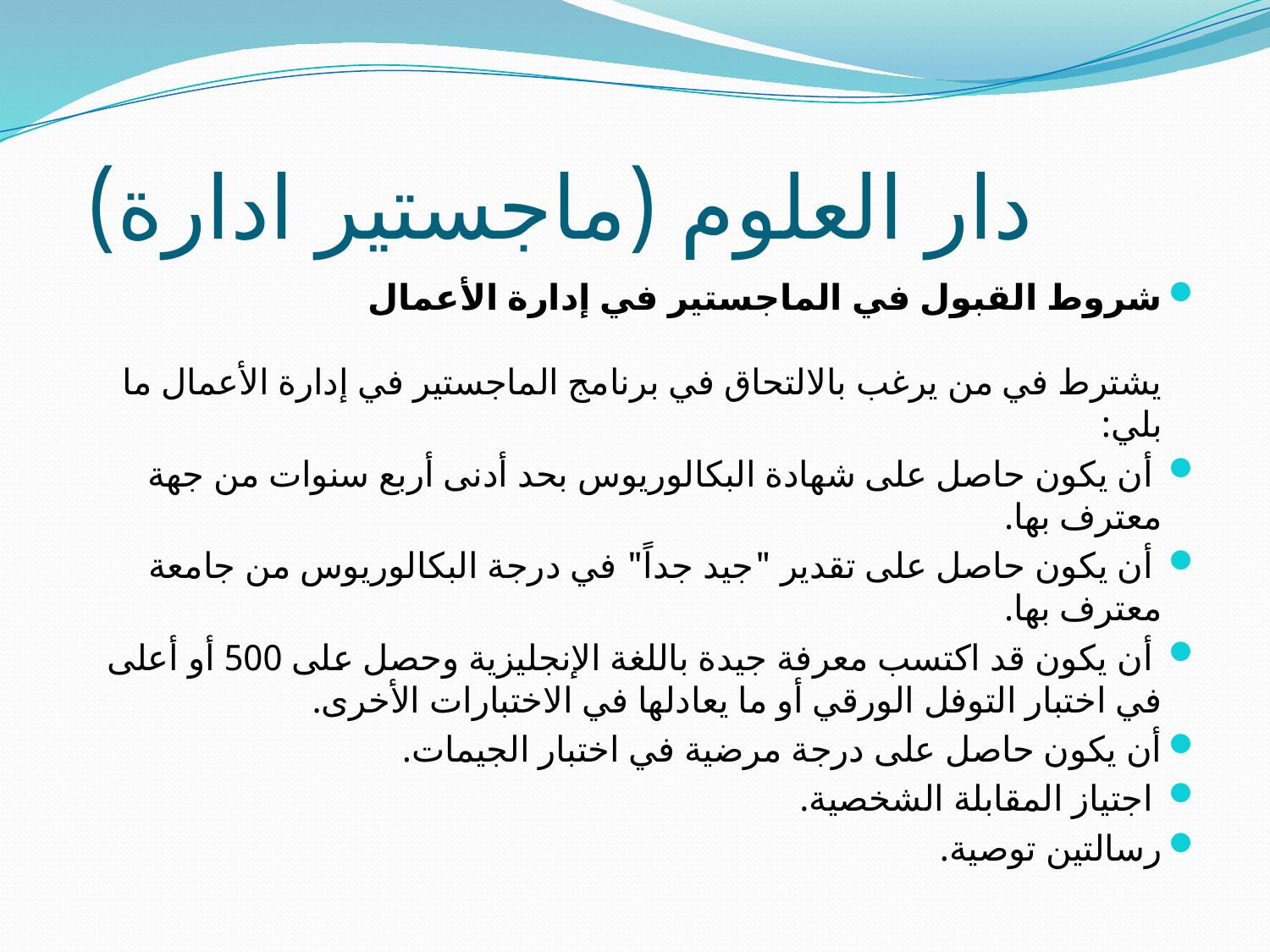

# دار العلوم (ماجستير ادارة)
شروط القبول في الماجستير في إدارة الأعمال
يشترط في من يرغب بالالتحاق في برنامج الماجستير في إدارة الأعمال ما بلي:
 أن يكون حاصل على شهادة البكالوريوس بحد أدنى أربع سنوات من جهة معترف بها.
 أن يكون حاصل على تقدير "جيد جداً" في درجة البكالوريوس من جامعة معترف بها.
 أن يكون قد اكتسب معرفة جيدة باللغة الإنجليزية وحصل على 500 أو أعلى في اختبار التوفل الورقي أو ما يعادلها في الاختبارات الأخرى.
أن يكون حاصل على درجة مرضية في اختبار الجيمات.
 اجتياز المقابلة الشخصية.
رسالتين توصية.